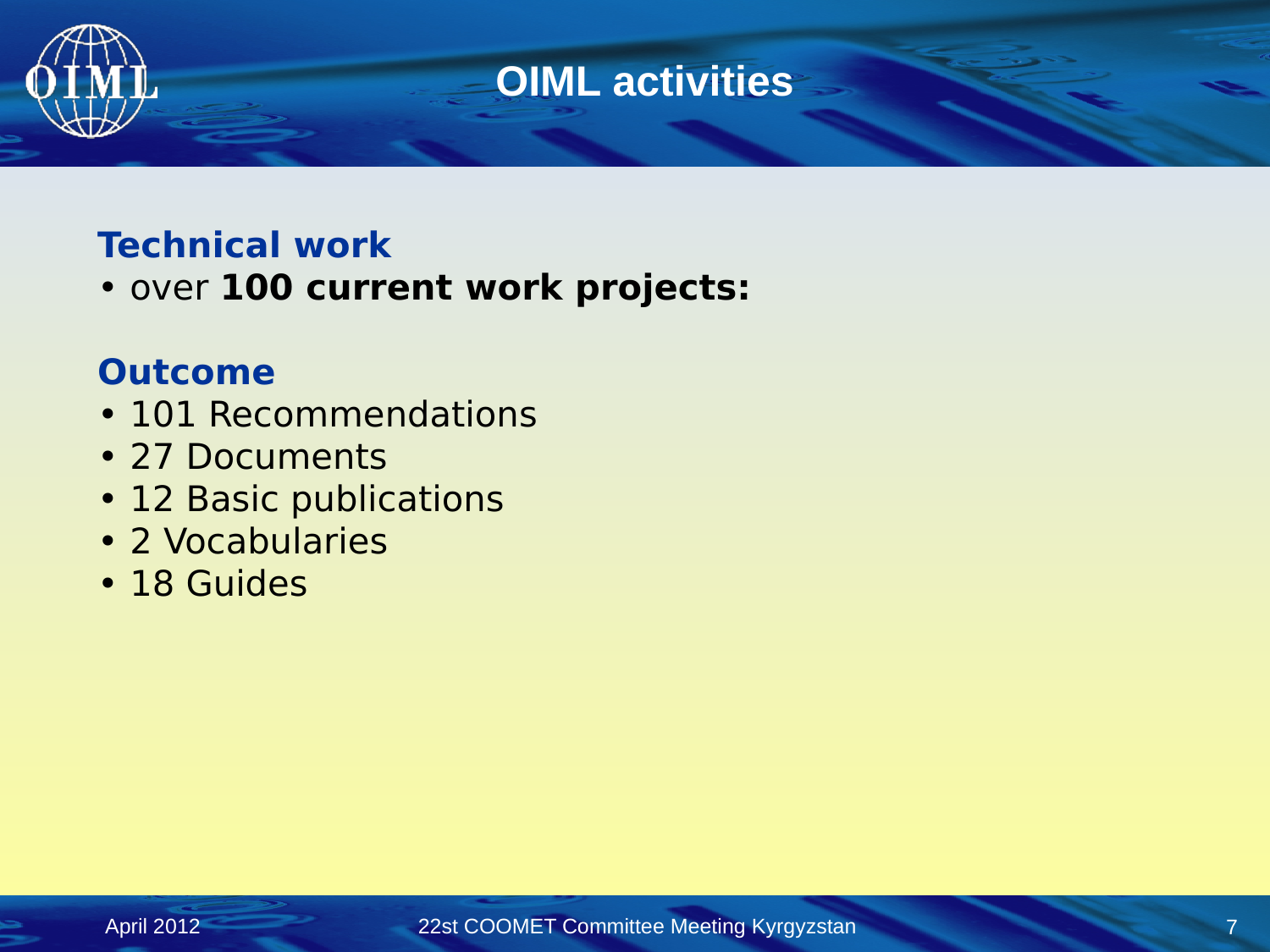

# OIML activities
Technical work
• over 100 current work projects:

Outcome
• 101 Recommendations
• 27 Documents
• 12 Basic publications
• 2 Vocabularies
• 18 Guides

 April 2012
22st COOMET Committee Meeting Kyrgyzstan
7